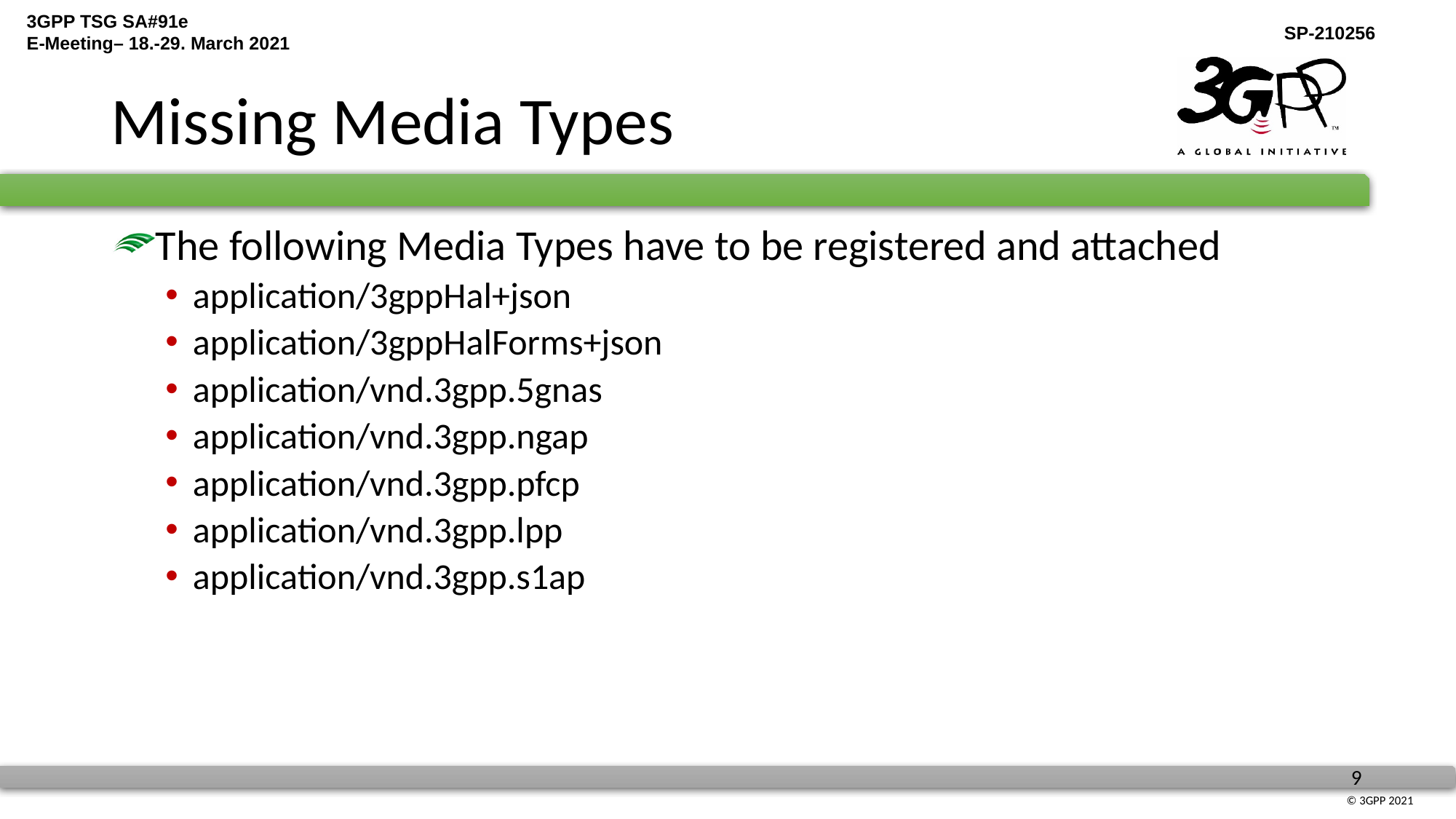

# Missing Media Types
The following Media Types have to be registered and attached
application/3gppHal+json
application/3gppHalForms+json
application/vnd.3gpp.5gnas
application/vnd.3gpp.ngap
application/vnd.3gpp.pfcp
application/vnd.3gpp.lpp
application/vnd.3gpp.s1ap